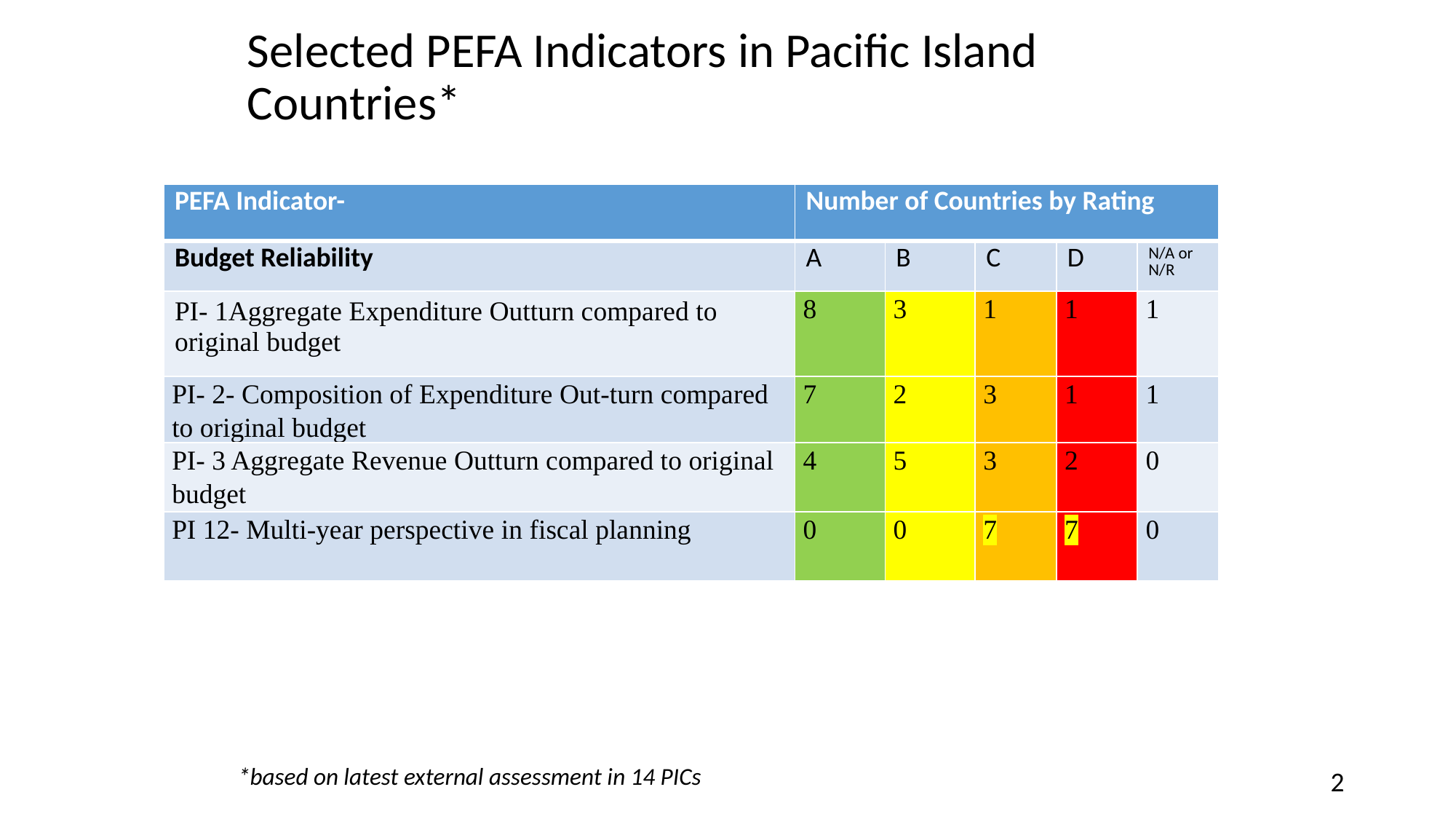

# Selected PEFA Indicators in Pacific Island Countries*
| PEFA Indicator- | Number of Countries by Rating |  |  |  |  |
| --- | --- | --- | --- | --- | --- |
| Budget Reliability | A | B | C | D | N/A or N/R |
| PI- 1Aggregate Expenditure Outturn compared to original budget | 8 | 3 | 1 | 1 | 1 |
| PI- 2- Composition of Expenditure Out-turn compared to original budget | 7 | 2 | 3 | 1 | 1 |
| PI- 3 Aggregate Revenue Outturn compared to original budget | 4 | 5 | 3 | 2 | 0 |
| PI 12- Multi-year perspective in fiscal planning | 0 | 0 | 7 | 7 | 0 |
*based on latest external assessment in 14 PICs
2